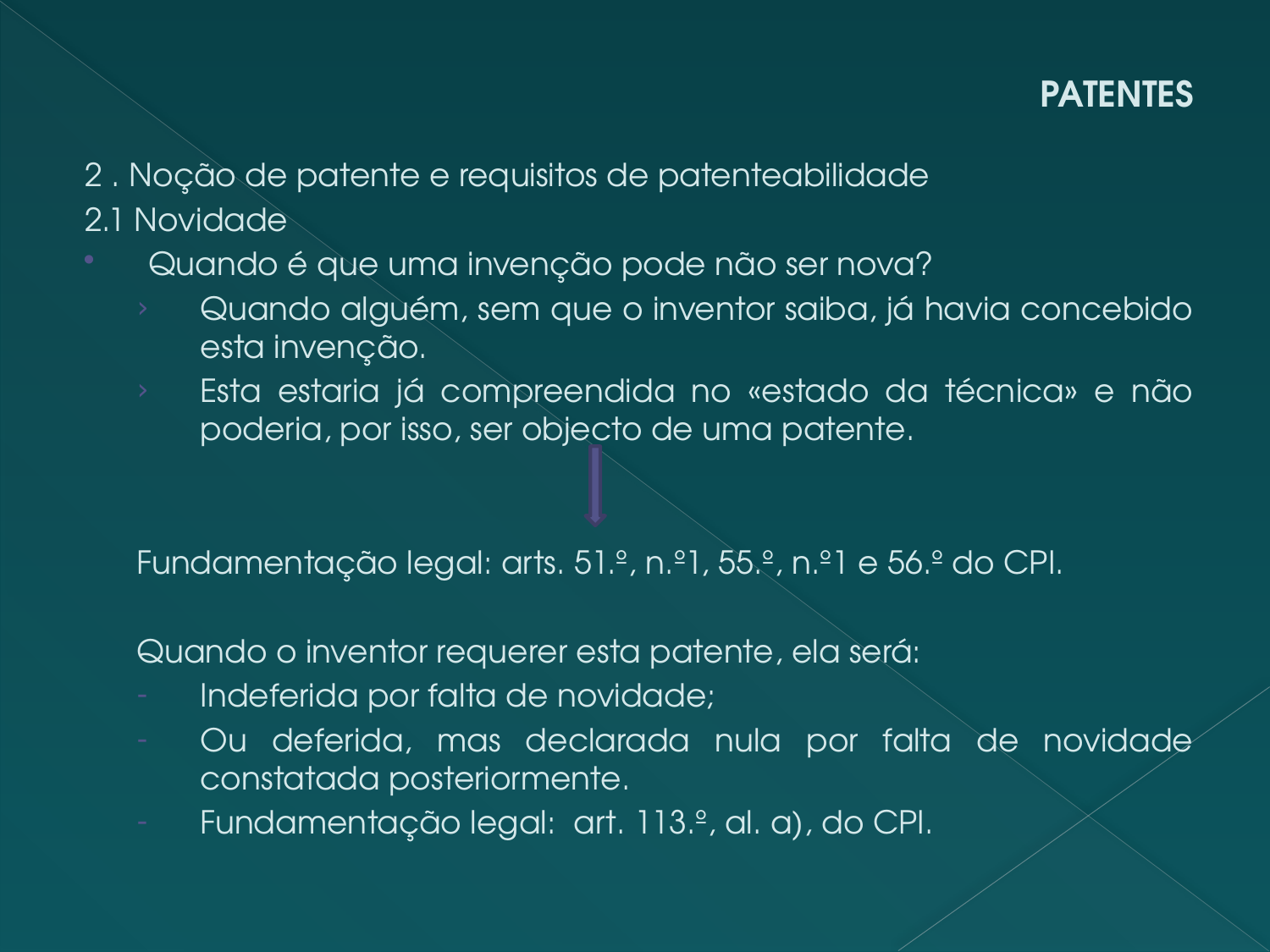

# PATENTES
2 . Noção de patente e requisitos de patenteabilidade
2.1 Novidade
Quando é que uma invenção pode não ser nova?
Quando alguém, sem que o inventor saiba, já havia concebido esta invenção.
Esta estaria já compreendida no «estado da técnica» e não poderia, por isso, ser objecto de uma patente.

Fundamentação legal: arts. 51.º, n.º1, 55.º, n.º1 e 56.º do CPI.

Quando o inventor requerer esta patente, ela será:
Indeferida por falta de novidade;
Ou deferida, mas declarada nula por falta de novidade constatada posteriormente.
Fundamentação legal:  art. 113.º, al. a), do CPI.